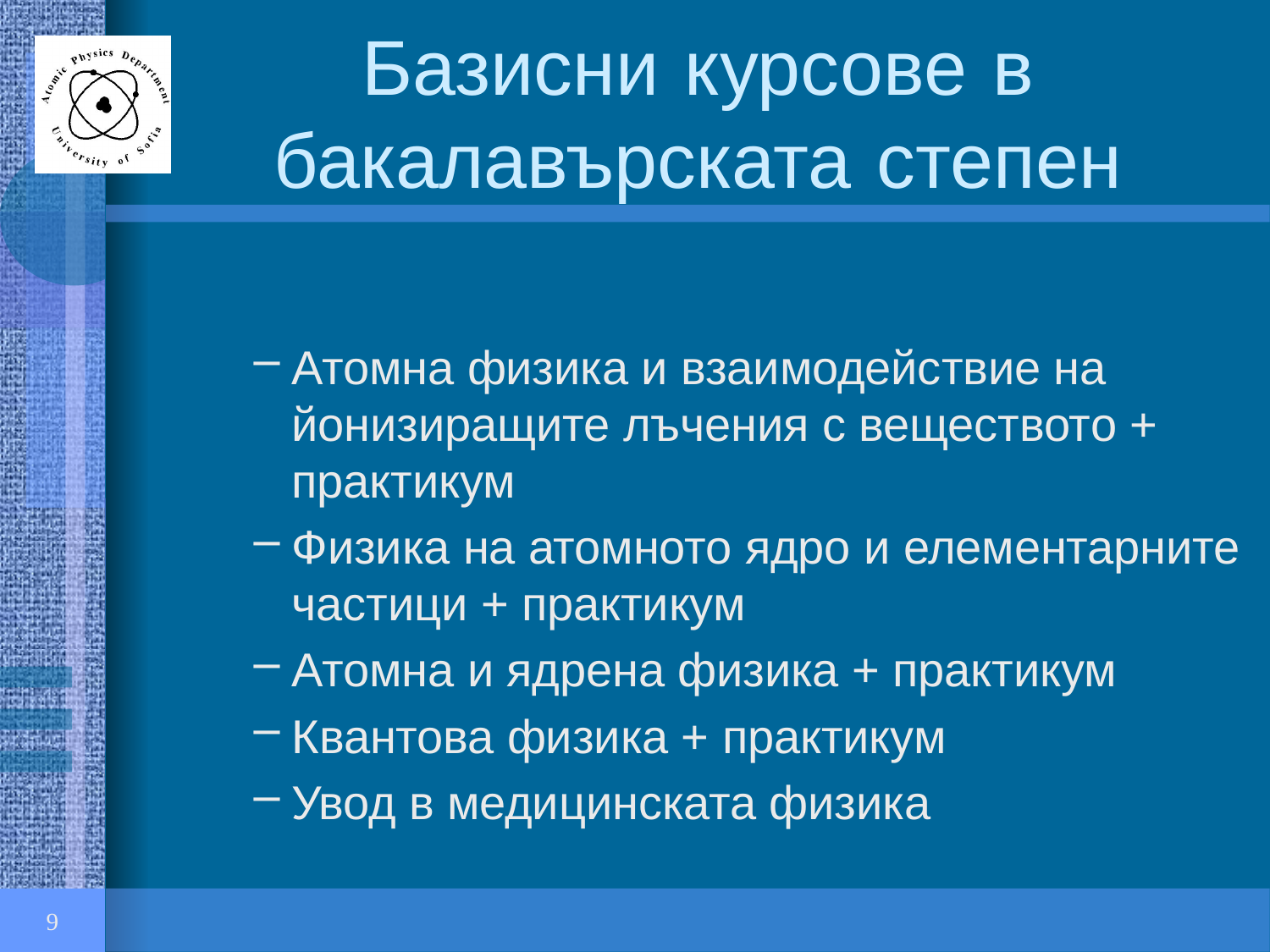

# Базисни курсове в бакалавърската степен

Атомна физика и взаимодействие на йонизиращите лъчения с веществото + практикум
Физика на атомното ядро и елементарните частици + практикум
Атомна и ядрена физика + практикум
Квантова физика + практикум
Увод в медицинската физика

9